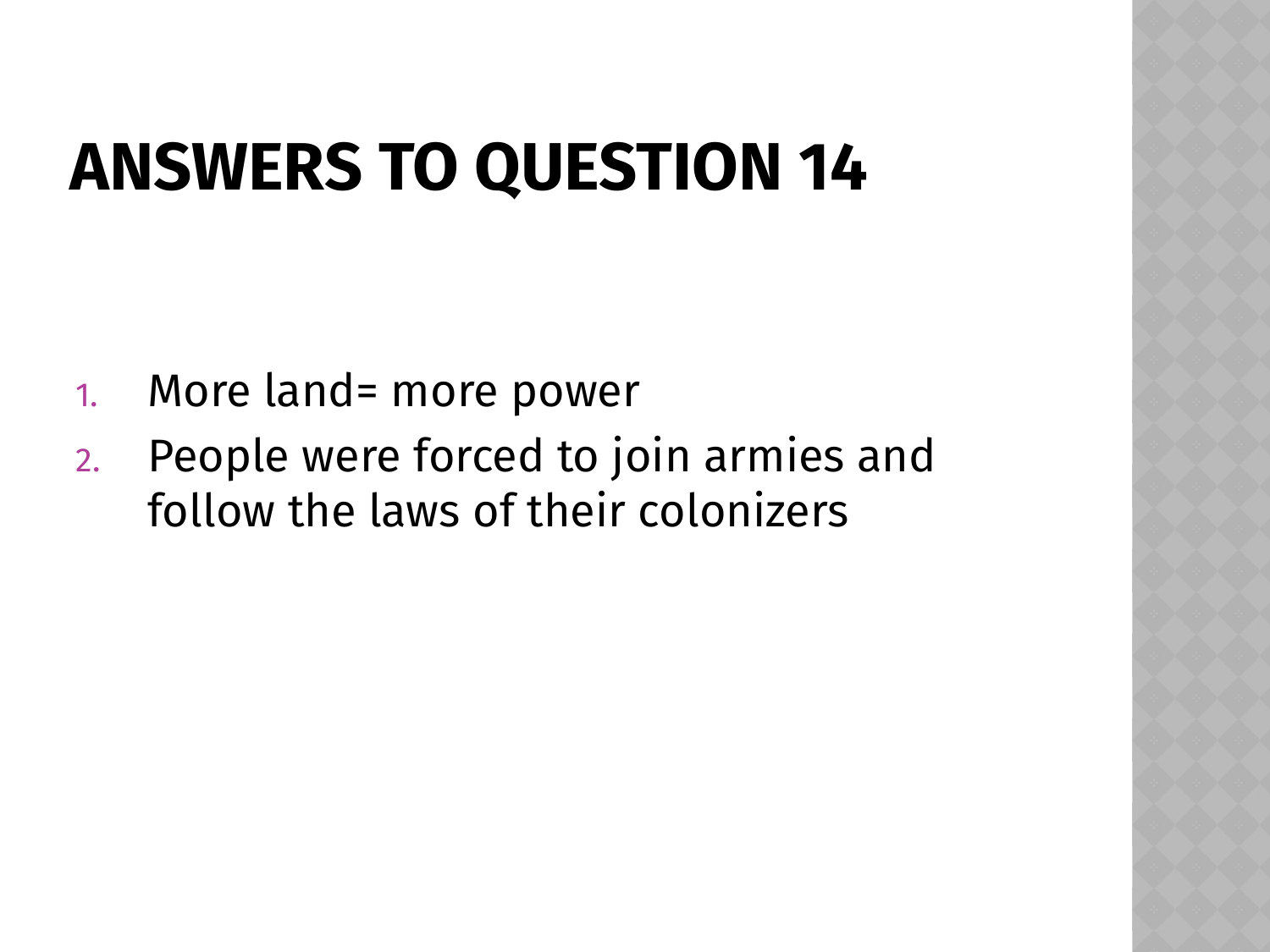

# Answers to Question 14

More land= more power
People were forced to join armies and follow the laws of their colonizers